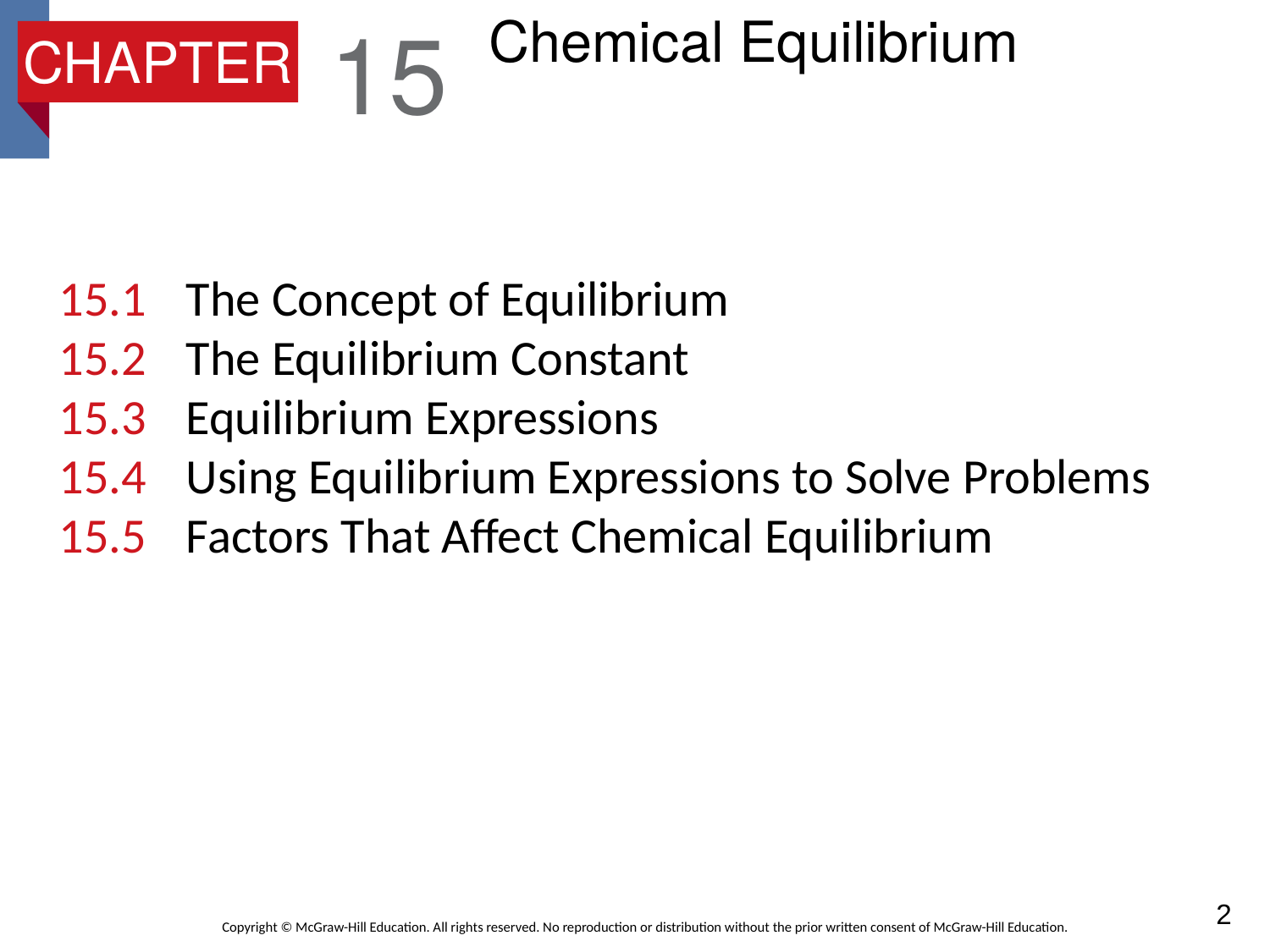

# Chemical Equilibrium
15
CHAPTER
15.1	The Concept of Equilibrium
15.2	The Equilibrium Constant
15.3 	Equilibrium Expressions
15.4 	Using Equilibrium Expressions to Solve Problems
15.5	Factors That Affect Chemical Equilibrium